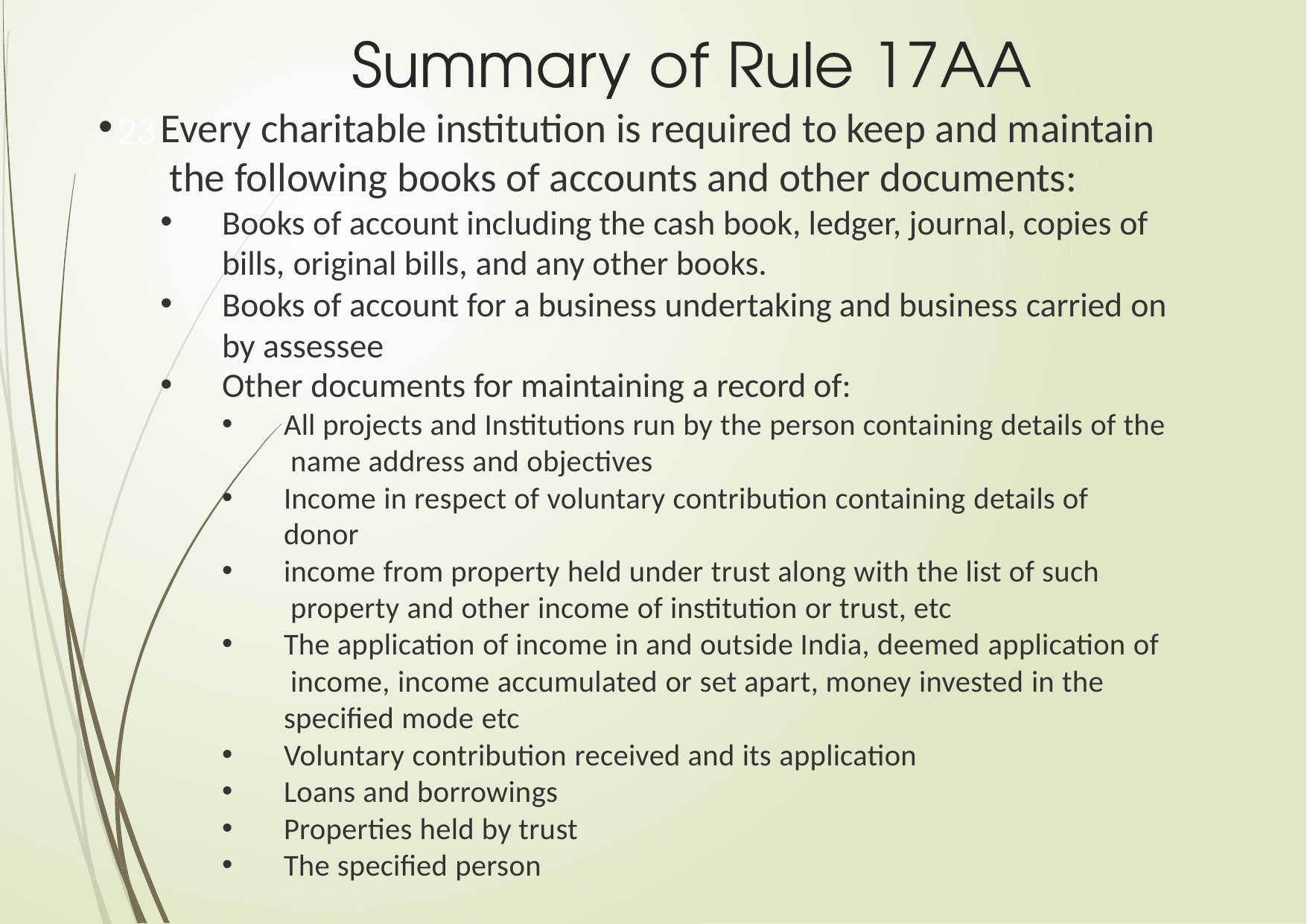

# Summary of Rule 17AA
Every charitable institution is required to keep and maintain  the following books of accounts and other documents:
Books of account including the cash book, ledger, journal, copies of  bills, original bills, and any other books.
Books of account for a business undertaking and business carried on  by assessee
Other documents for maintaining a record of:
All projects and Institutions run by the person containing details of the  name address and objectives
Income in respect of voluntary contribution containing details of donor
income from property held under trust along with the list of such  property and other income of institution or trust, etc
The application of income in and outside India, deemed application of  income, income accumulated or set apart, money invested in the  specified mode etc
Voluntary contribution received and its application
Loans and borrowings
Properties held by trust
The specified person
23